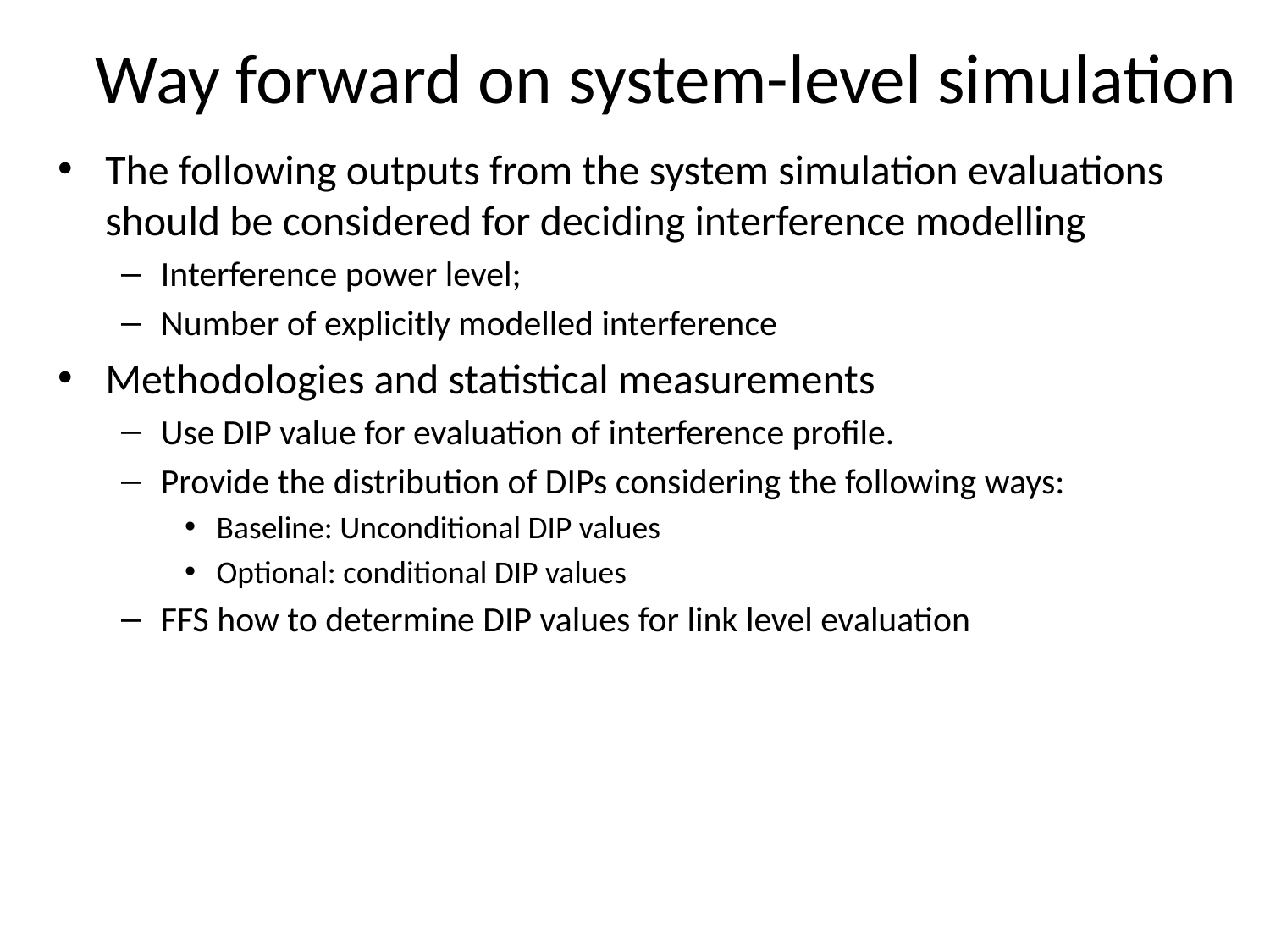

# Way forward on system-level simulation
The following outputs from the system simulation evaluations should be considered for deciding interference modelling
Interference power level;
Number of explicitly modelled interference
Methodologies and statistical measurements
Use DIP value for evaluation of interference profile.
Provide the distribution of DIPs considering the following ways:
Baseline: Unconditional DIP values
Optional: conditional DIP values
FFS how to determine DIP values for link level evaluation